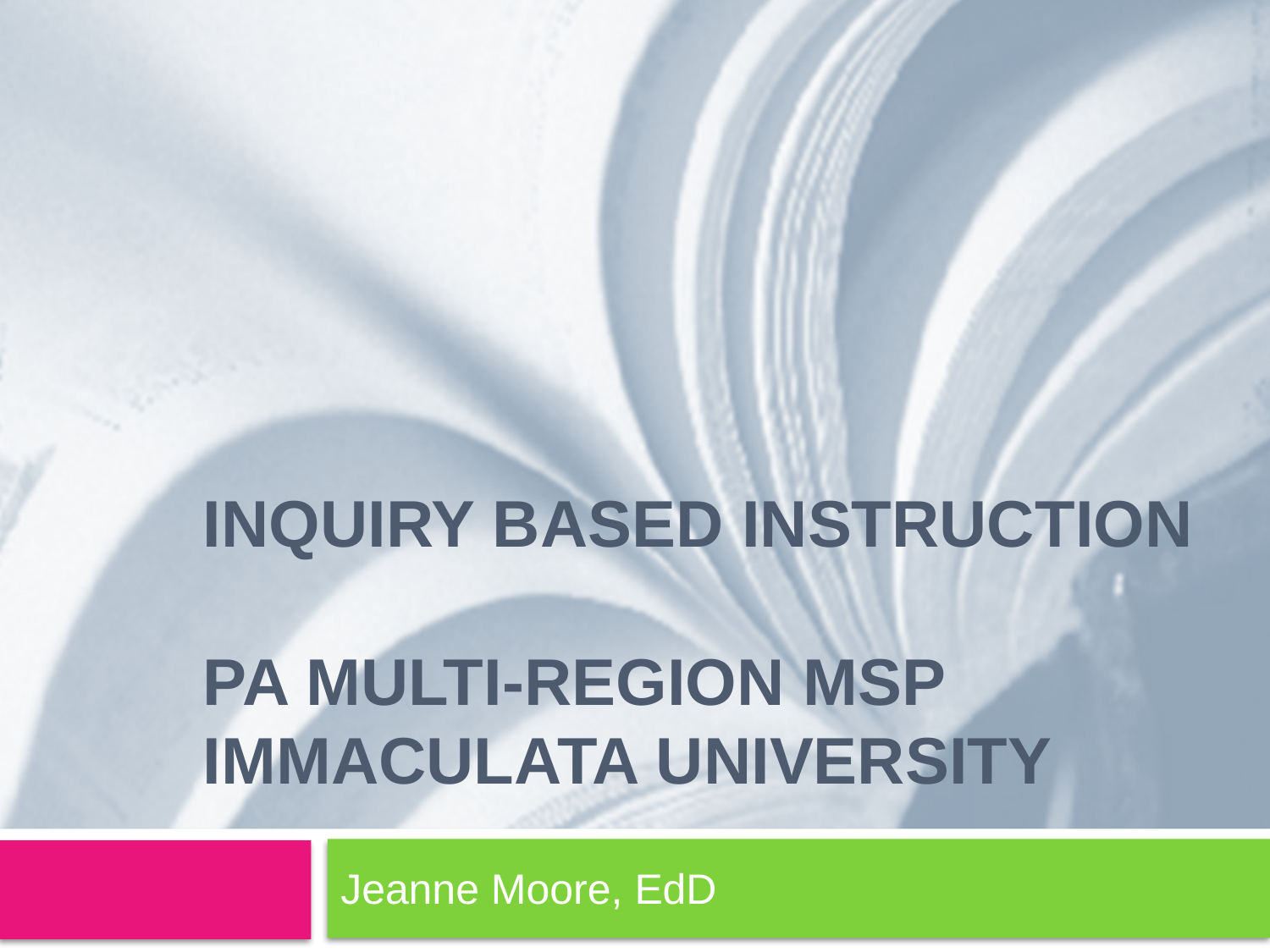

# Inquiry based instruction PA Multi-Region MSP Immaculata University
Jeanne Moore, EdD